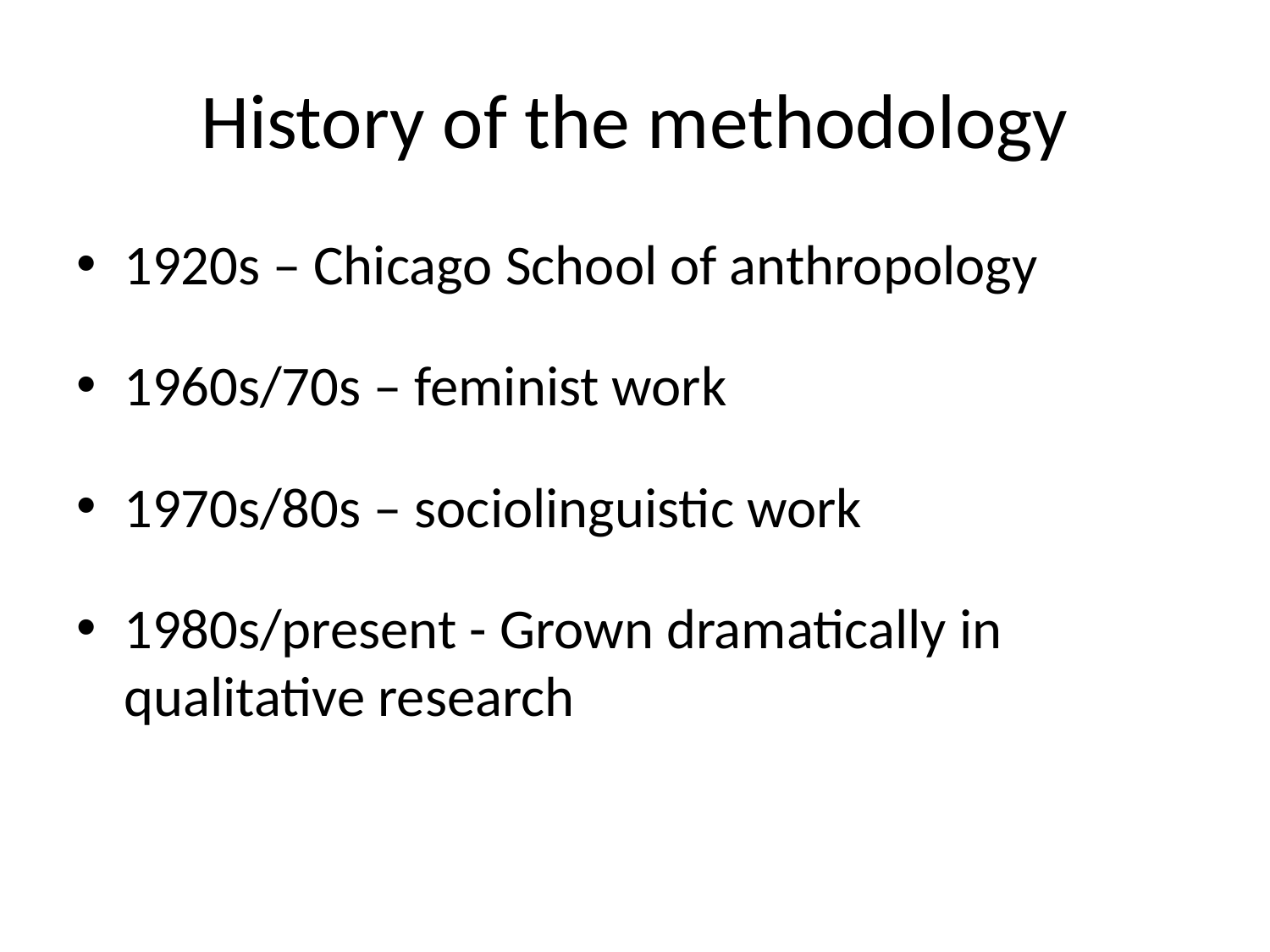

# History of the methodology
1920s – Chicago School of anthropology
1960s/70s – feminist work
1970s/80s – sociolinguistic work
1980s/present - Grown dramatically in qualitative research